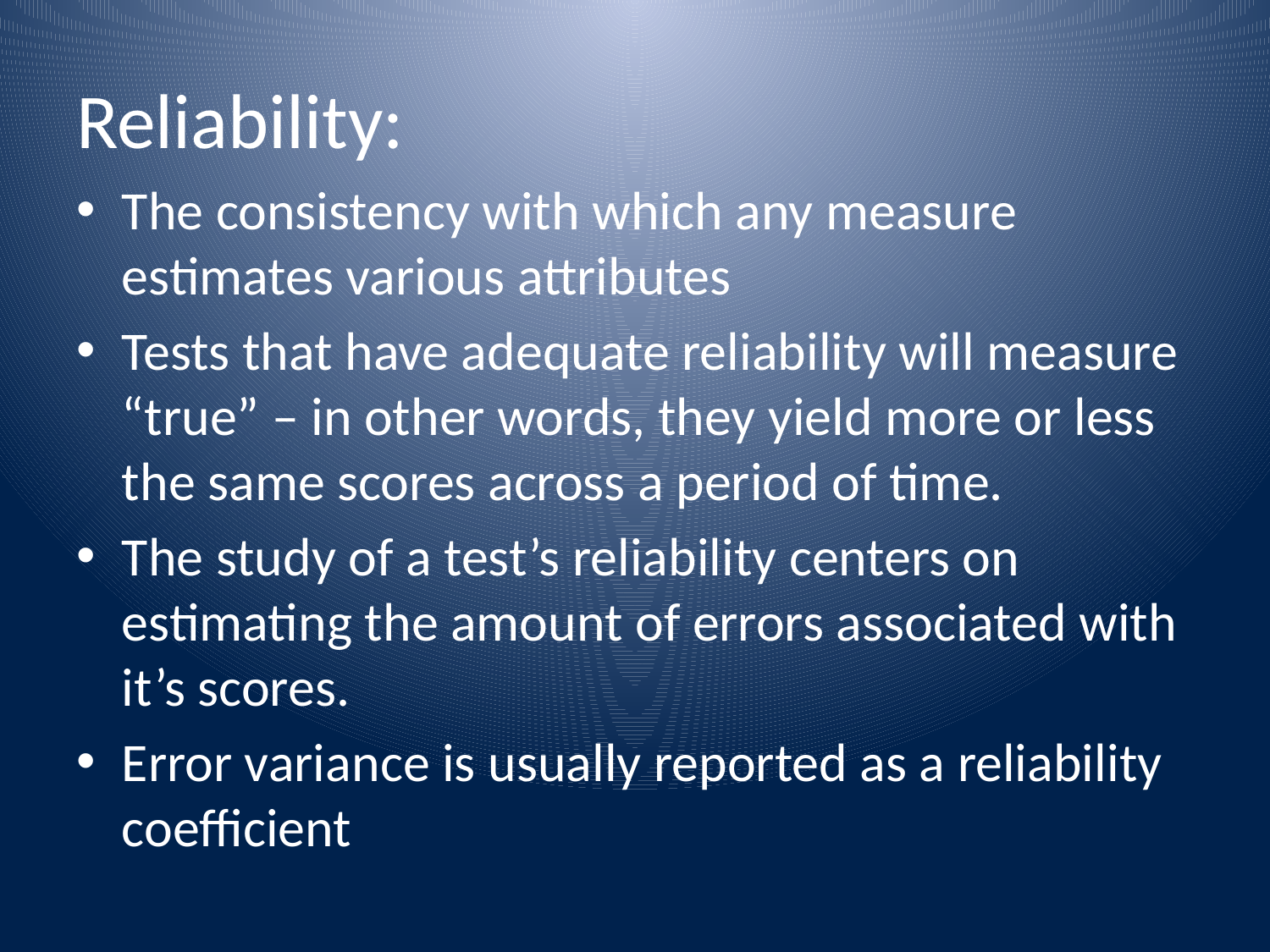

# Reliability:
The consistency with which any measure estimates various attributes
Tests that have adequate reliability will measure “true” – in other words, they yield more or less the same scores across a period of time.
The study of a test’s reliability centers on estimating the amount of errors associated with it’s scores.
Error variance is usually reported as a reliability coefficient